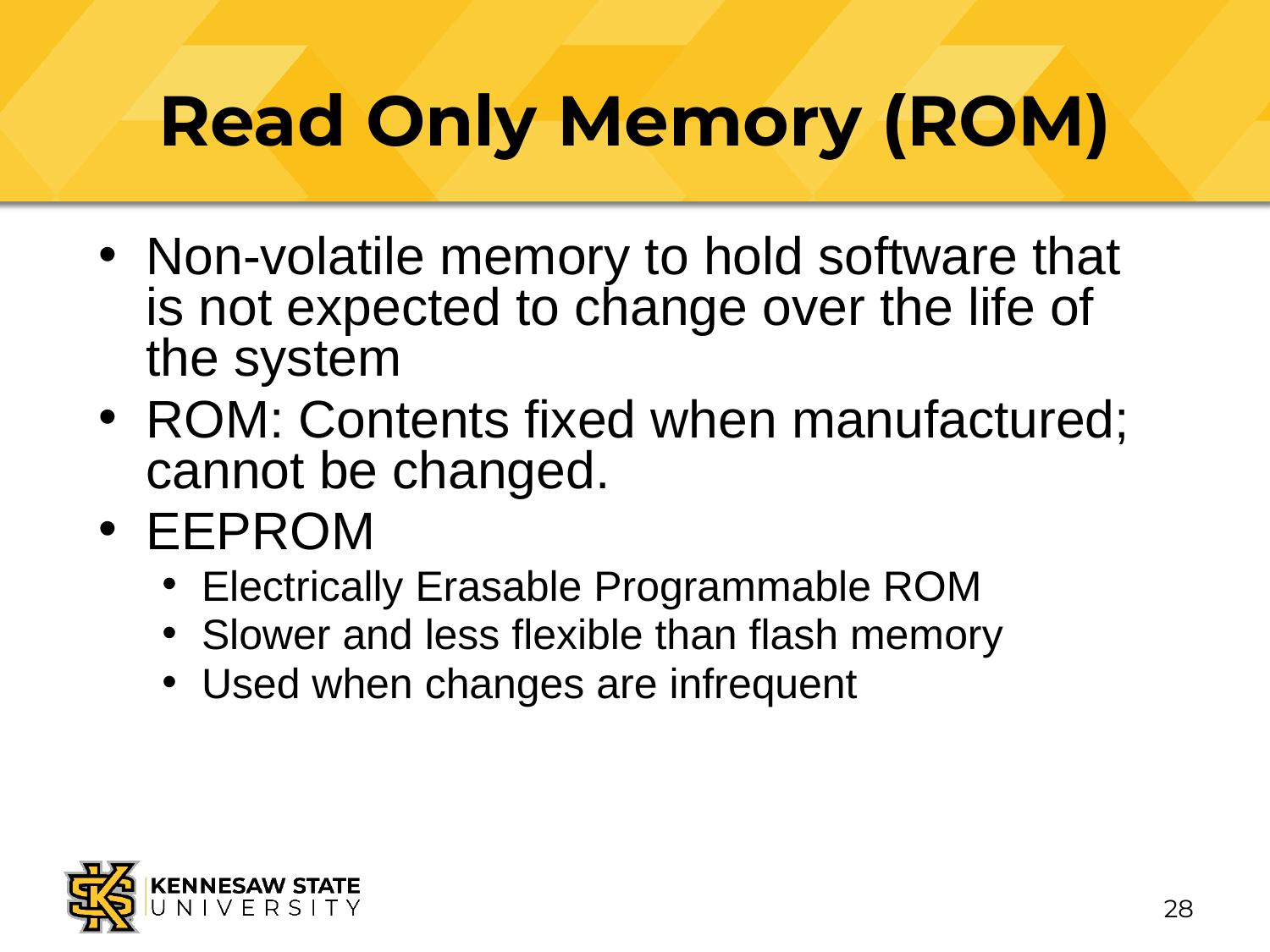

# Read Only Memory (ROM)
Non-volatile memory to hold software that is not expected to change over the life of the system
ROM: Contents fixed when manufactured; cannot be changed.
EEPROM
Electrically Erasable Programmable ROM
Slower and less flexible than flash memory
Used when changes are infrequent
28